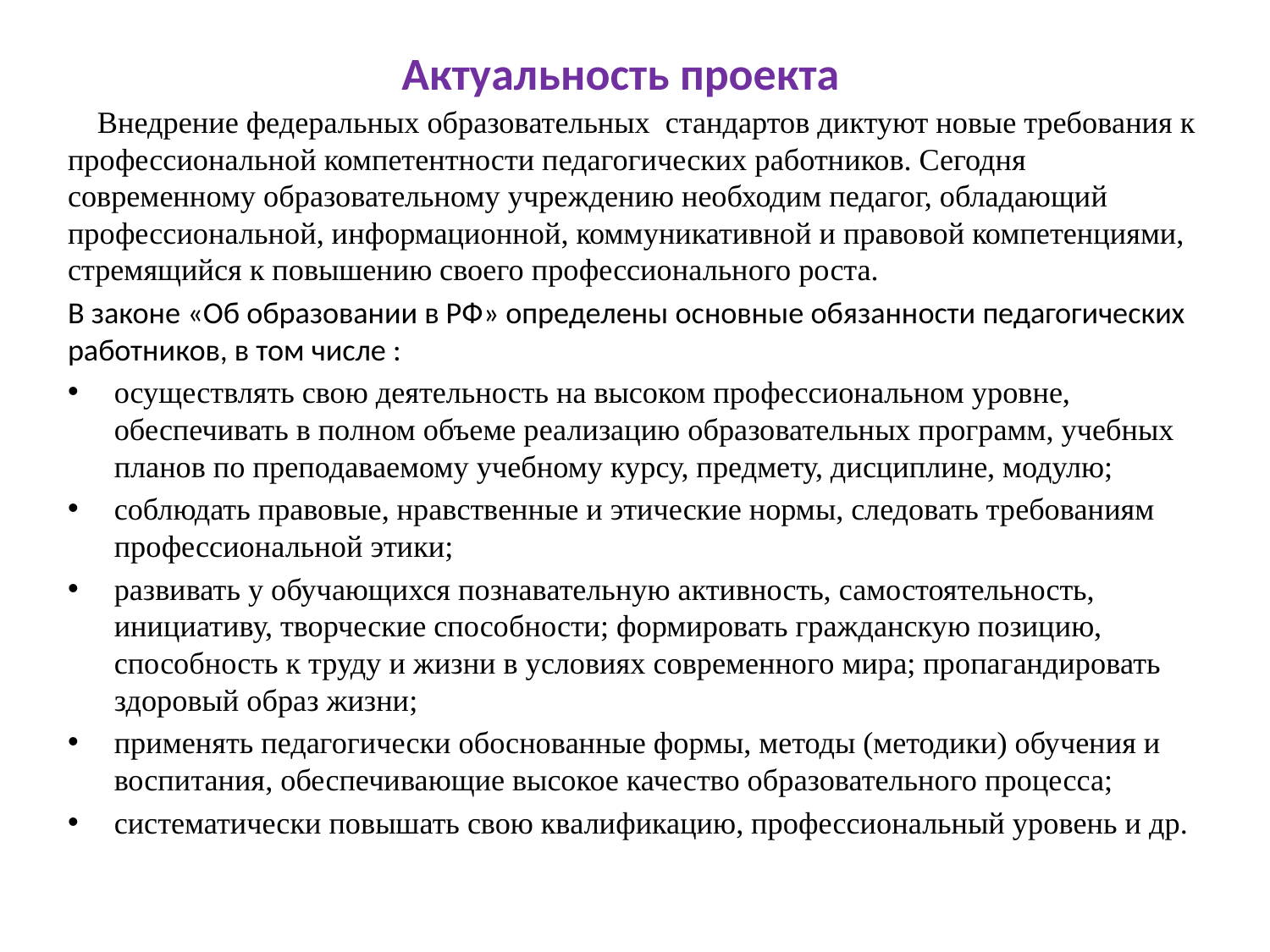

# Актуальность проекта
    Внедрение федеральных образовательных  стандартов диктуют новые требования к профессиональной компетентности педагогических работников. Сегодня современному образовательному учреждению необходим педагог, обладающий профессиональной, информационной, коммуникативной и правовой компетенциями, стремящийся к повышению своего профессионального роста.
В законе «Об образовании в РФ» определены основные обязанности педагогических работников, в том числе :
осуществлять свою деятельность на высоком профессиональном уровне, обеспечивать в полном объеме реализацию образовательных программ, учебных планов по преподаваемому учебному курсу, предмету, дисциплине, модулю;
соблюдать правовые, нравственные и этические нормы, следовать требованиям профессиональной этики;
развивать у обучающихся познавательную активность, самостоятельность, инициативу, творческие способности; формировать гражданскую позицию, способность к труду и жизни в условиях современного мира; пропагандировать здоровый образ жизни;
применять педагогически обоснованные формы, методы (методики) обучения и воспитания, обеспечивающие высокое качество образовательного процесса;
систематически повышать свою квалификацию, профессиональный уровень и др.